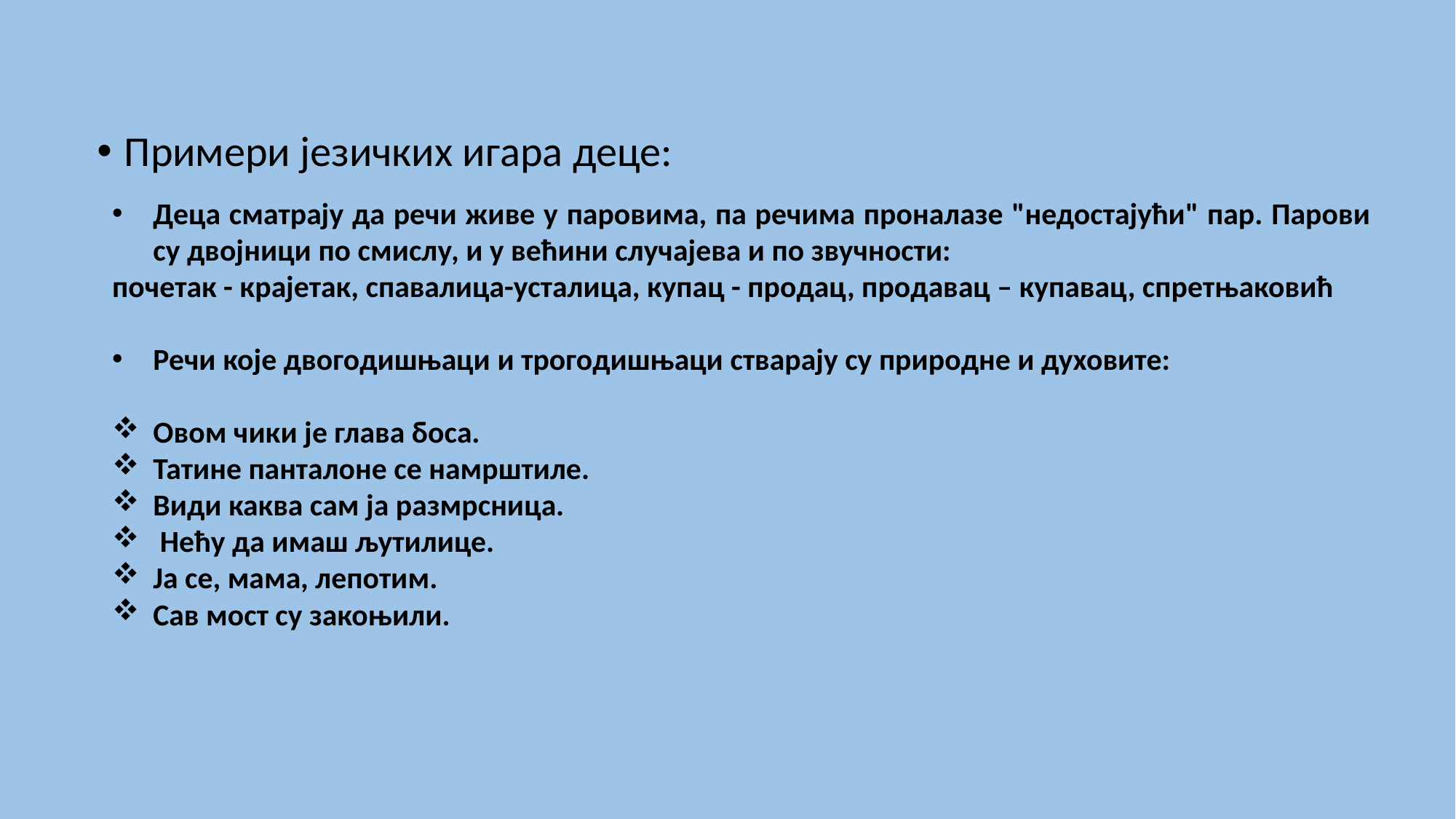

Примери језичких игара деце:

Деца сматрају да речи живе у паровима, па речима проналазе "недостајући" пар. Парови су двојници по смислу, и у већини случајева и по звучности:
почетак - крајетак, спавалица-усталица, купац - продац, продавац – купавац, спретњаковић

Речи које двогодишњаци и трогодишњаци стварају су природне и духовите:

Овом чики је глава боса.
Татине панталоне се намрштиле.
Види каква сам ја размрсница.
 Нећу да имаш љутилице.
Ја се, мама, лепотим.
Сав мост су закоњили.